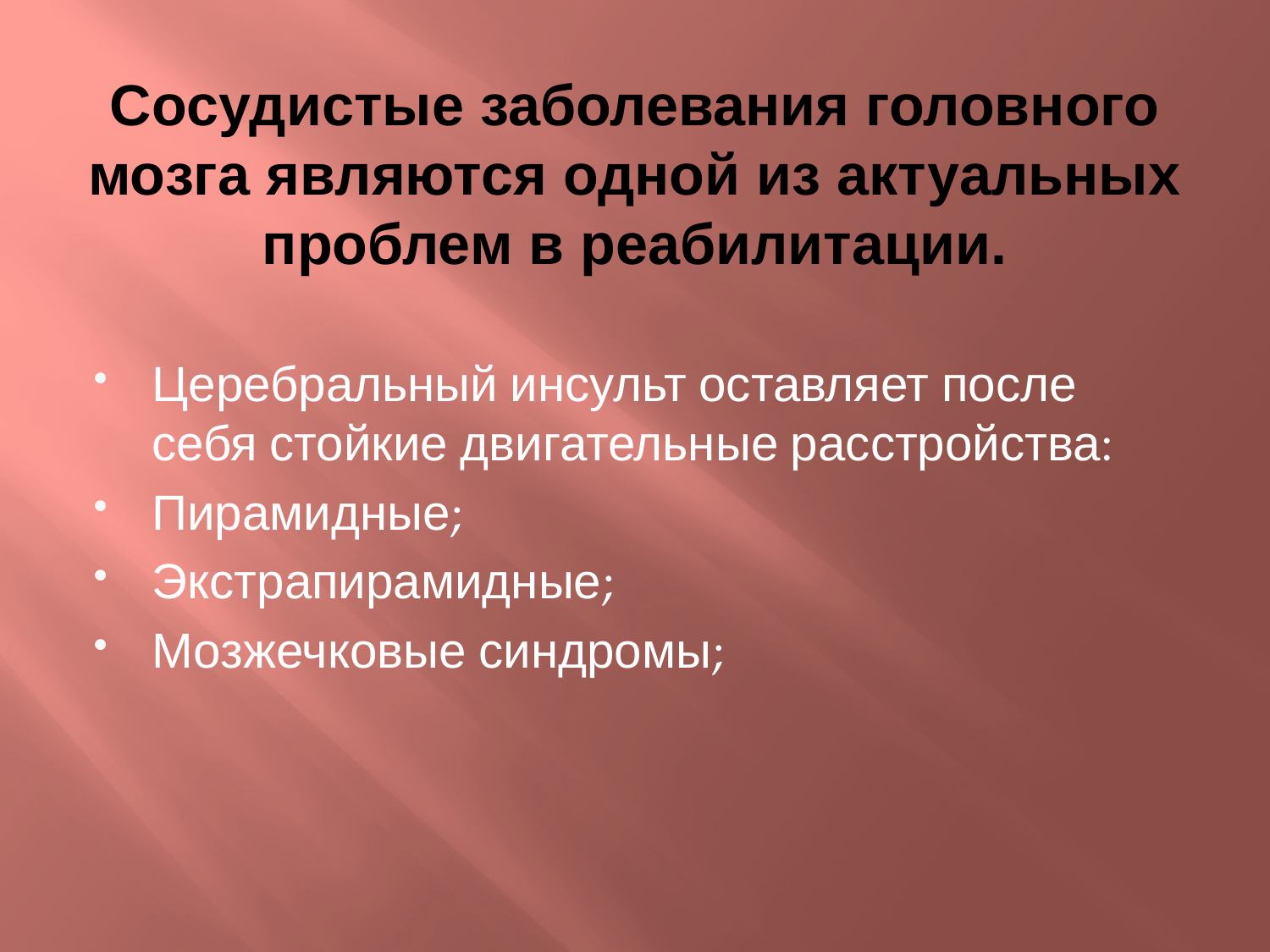

# Сосудистые заболевания головного мозга являются одной из актуальных проблем в реабилитации.
Церебральный инсульт оставляет после себя стойкие двигательные расстройства:
Пирамидные;
Экстрапирамидные;
Мозжечковые синдромы;